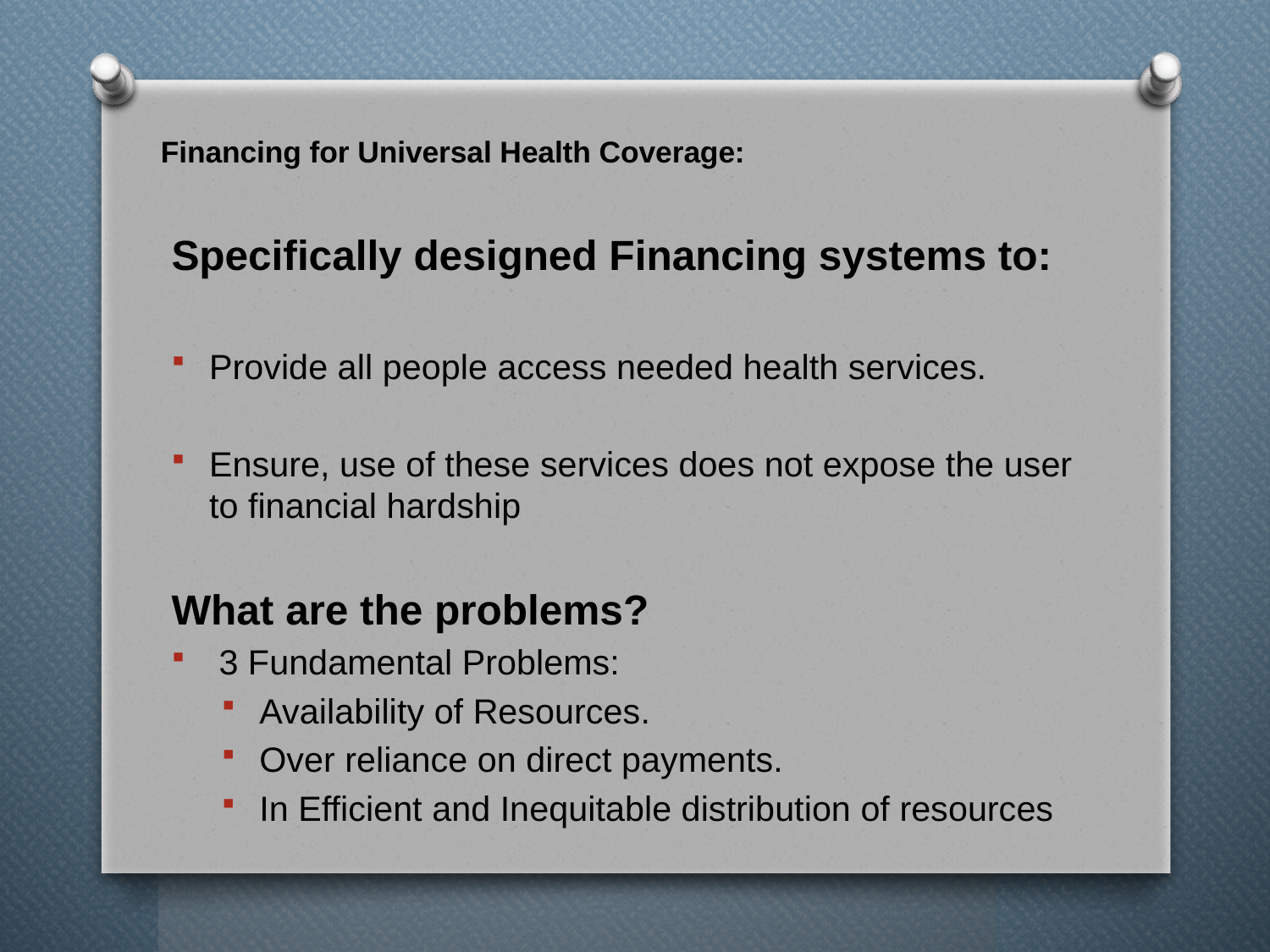

# Financing for Universal Health Coverage:
Specifically designed Financing systems to:

Provide all people access needed health services.

Ensure, use of these services does not expose the user to financial hardship

What are the problems?
 3 Fundamental Problems:
Availability of Resources.
Over reliance on direct payments.
In Efficient and Inequitable distribution of resources